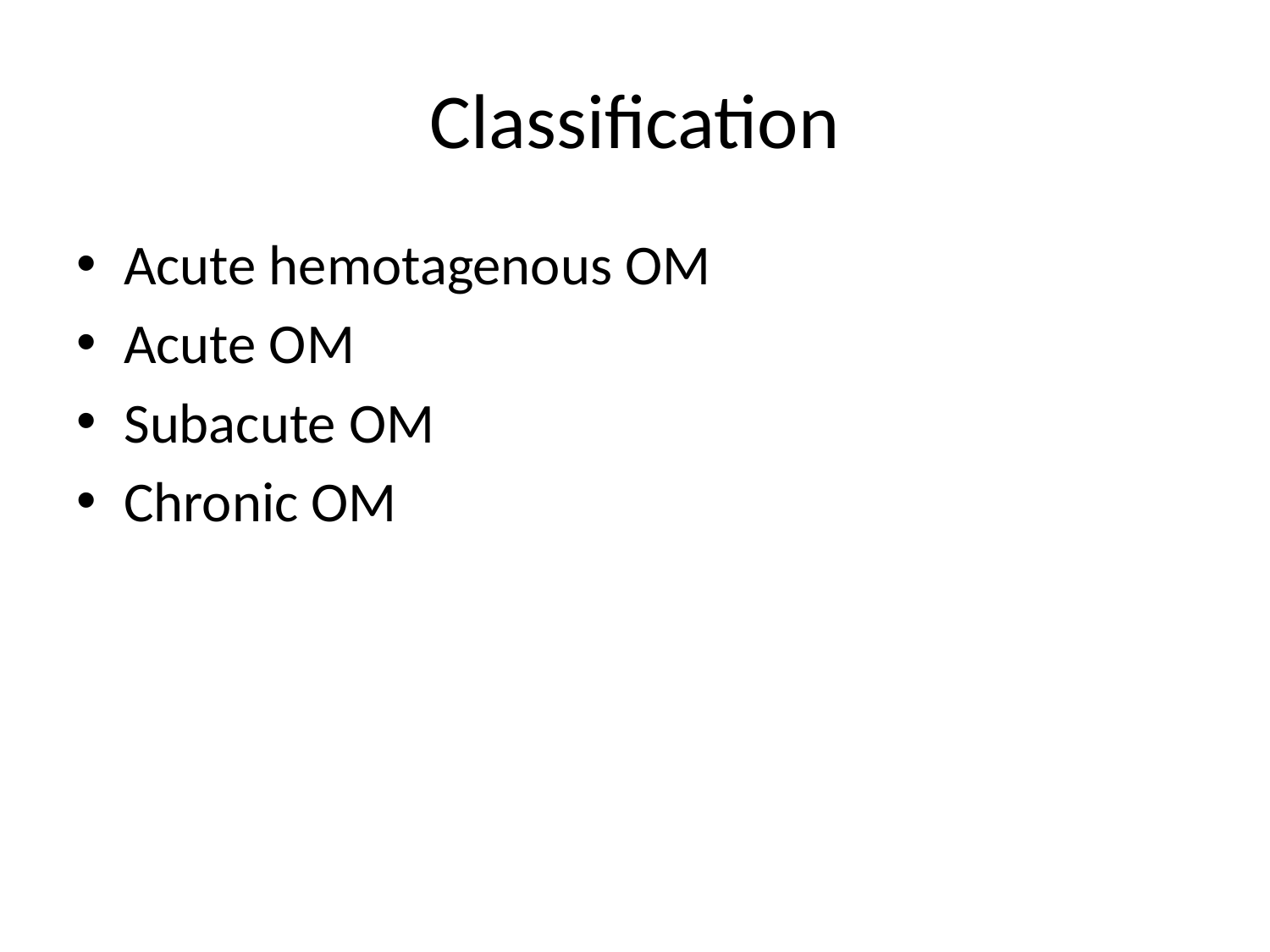

# Classification
Acute hemotagenous OM
Acute OM
Subacute OM
Chronic OM